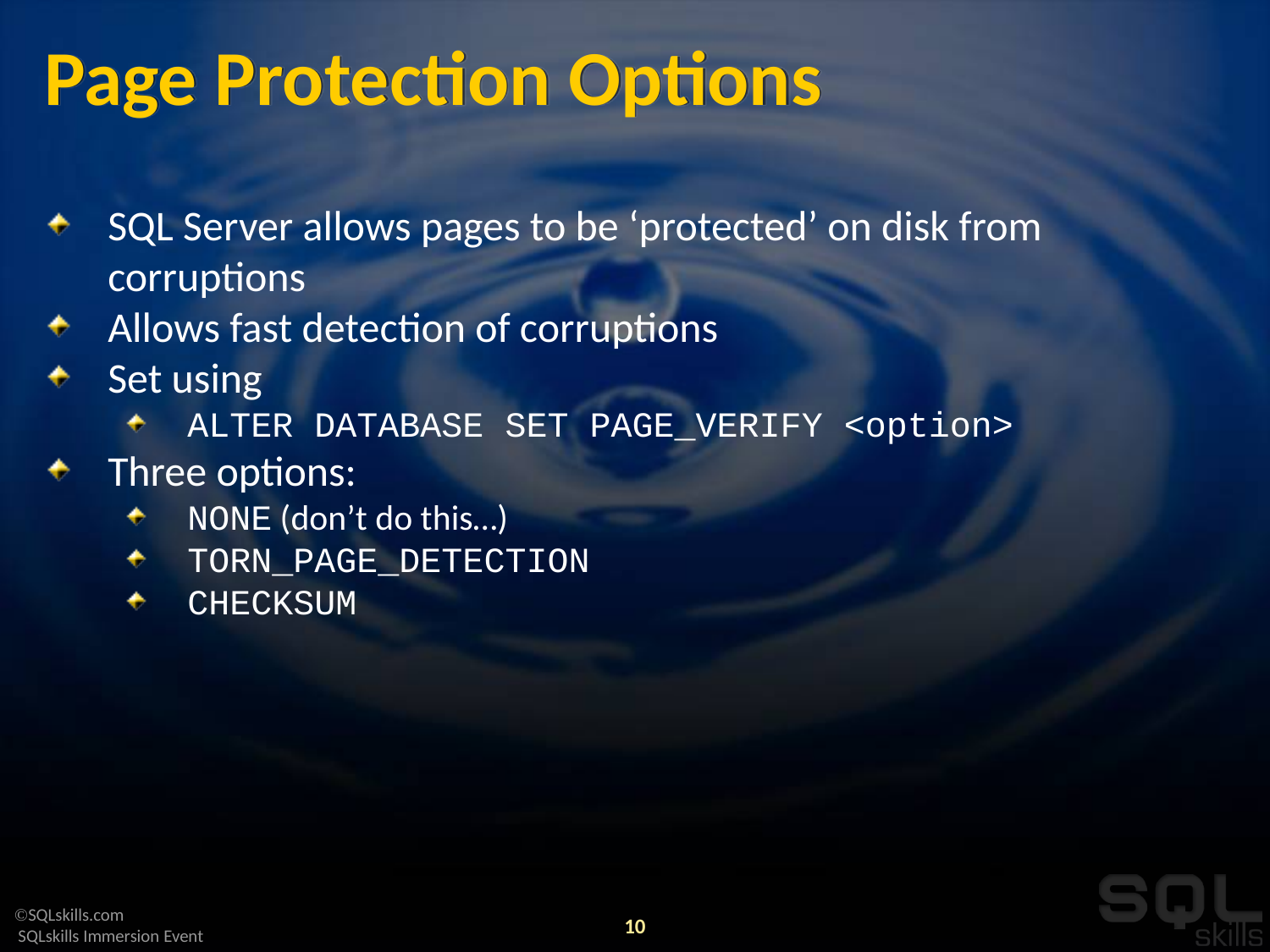

# Page Protection Options
SQL Server allows pages to be ‘protected’ on disk from corruptions
Allows fast detection of corruptions
Set using
ALTER DATABASE SET PAGE_VERIFY <option>
Three options:
NONE (don’t do this…)
TORN_PAGE_DETECTION
CHECKSUM

10